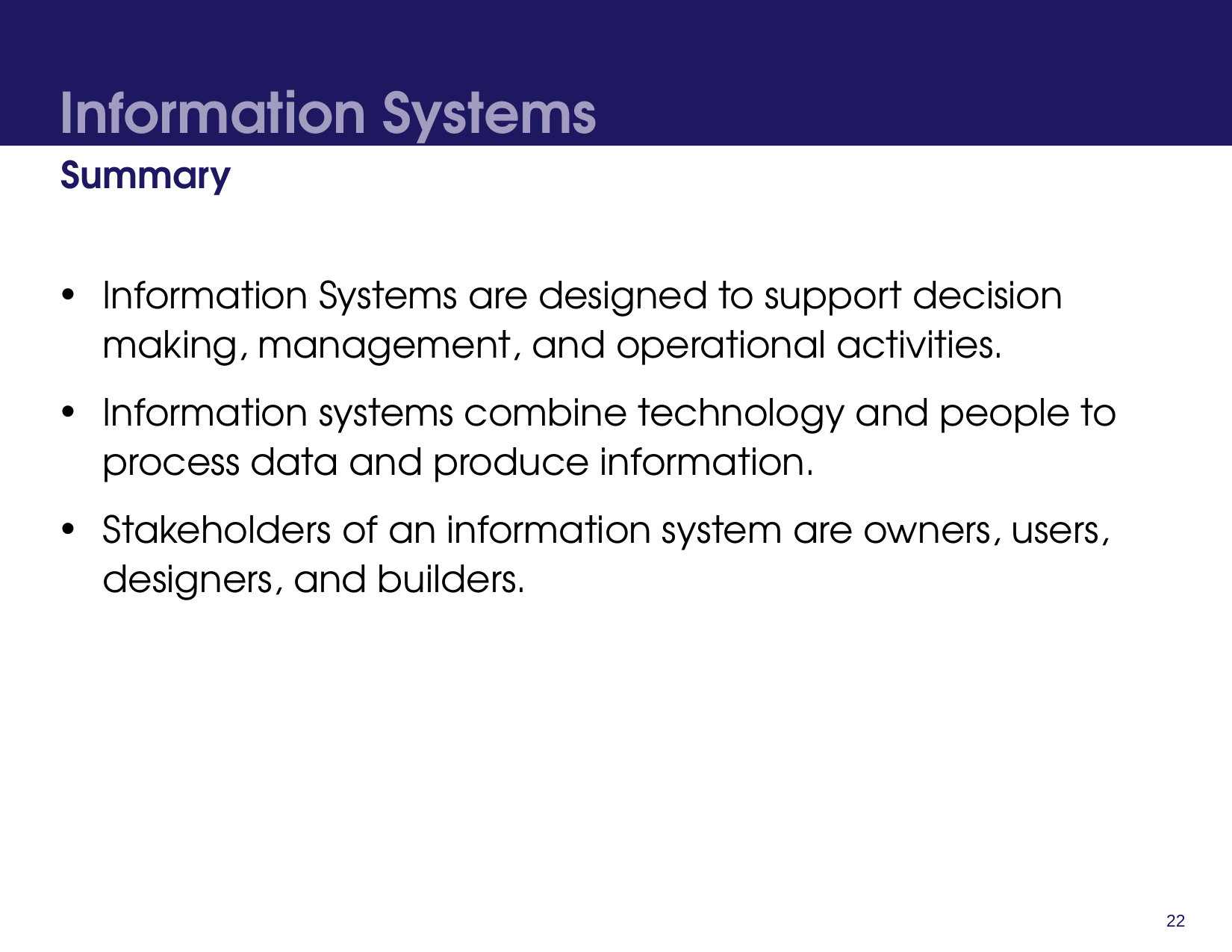

# Information Systems
Summary
Information Systems are designed to support decision making, management, and operational activities.
Information systems combine technology and people to process data and produce information.
Stakeholders of an information system are owners, users, designers, and builders.
22